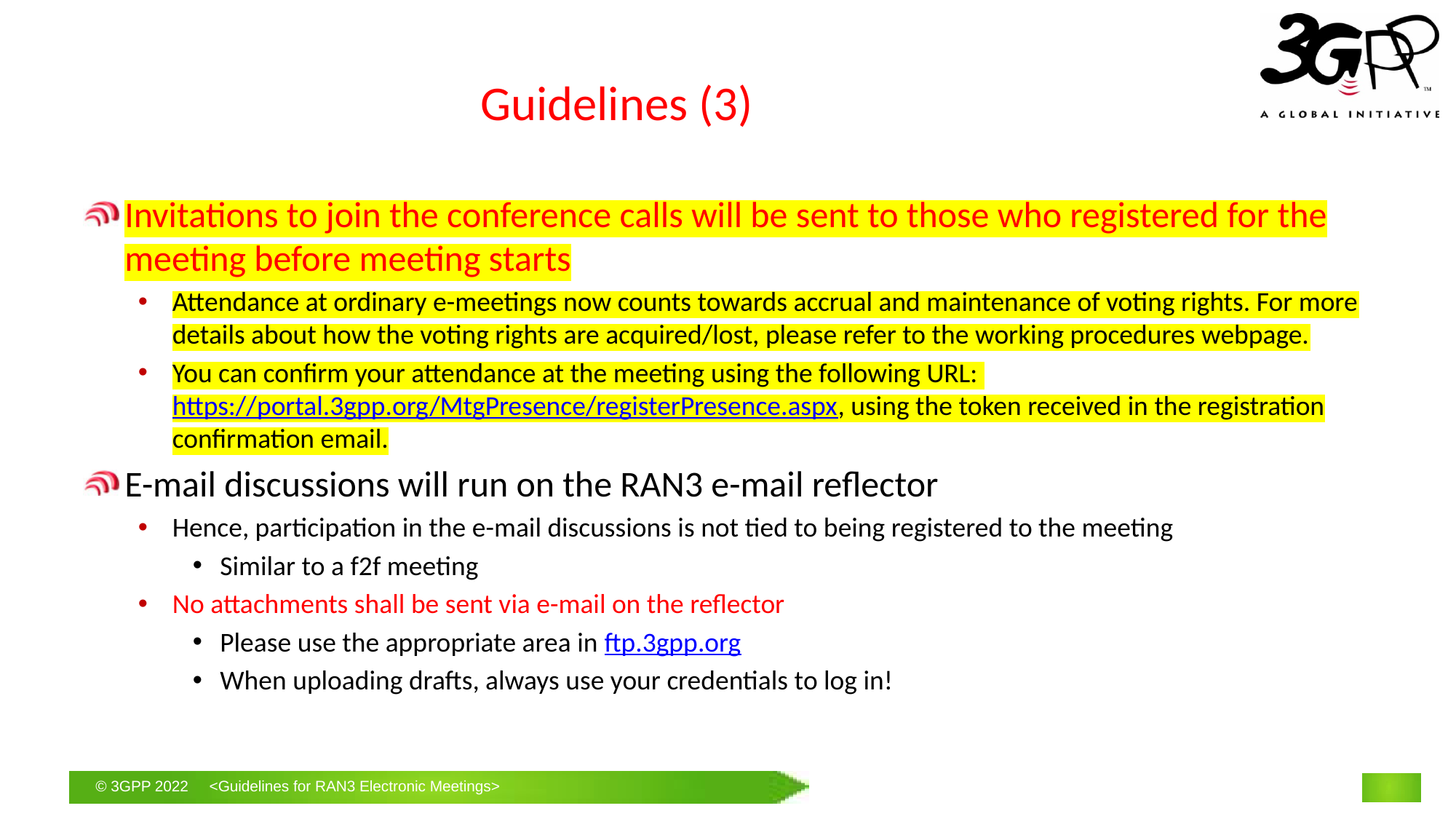

# Guidelines (3)
Invitations to join the conference calls will be sent to those who registered for the meeting before meeting starts
Attendance at ordinary e-meetings now counts towards accrual and maintenance of voting rights. For more details about how the voting rights are acquired/lost, please refer to the working procedures webpage.
You can confirm your attendance at the meeting using the following URL: https://portal.3gpp.org/MtgPresence/registerPresence.aspx, using the token received in the registration confirmation email.
E-mail discussions will run on the RAN3 e-mail reflector
Hence, participation in the e-mail discussions is not tied to being registered to the meeting
Similar to a f2f meeting
No attachments shall be sent via e-mail on the reflector
Please use the appropriate area in ftp.3gpp.org
When uploading drafts, always use your credentials to log in!
7